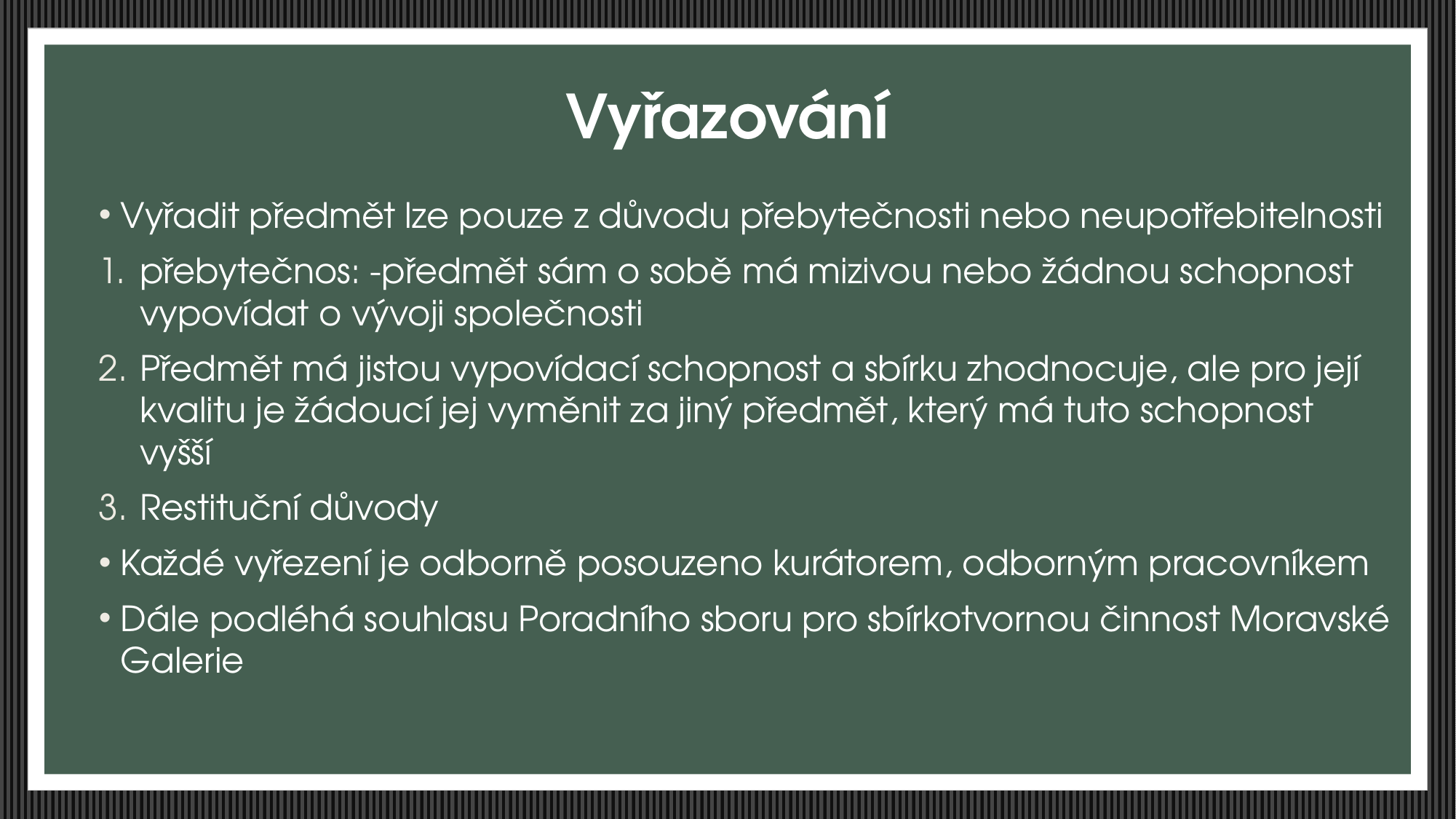

# Vyřazování
Vyřadit předmět lze pouze z důvodu přebytečnosti nebo neupotřebitelnosti
přebytečnos: -předmět sám o sobě má mizivou nebo žádnou schopnost vypovídat o vývoji společnosti
Předmět má jistou vypovídací schopnost a sbírku zhodnocuje, ale pro její kvalitu je žádoucí jej vyměnit za jiný předmět, který má tuto schopnost vyšší
Restituční důvody
Každé vyřezení je odborně posouzeno kurátorem, odborným pracovníkem
Dále podléhá souhlasu Poradního sboru pro sbírkotvornou činnost Moravské Galerie